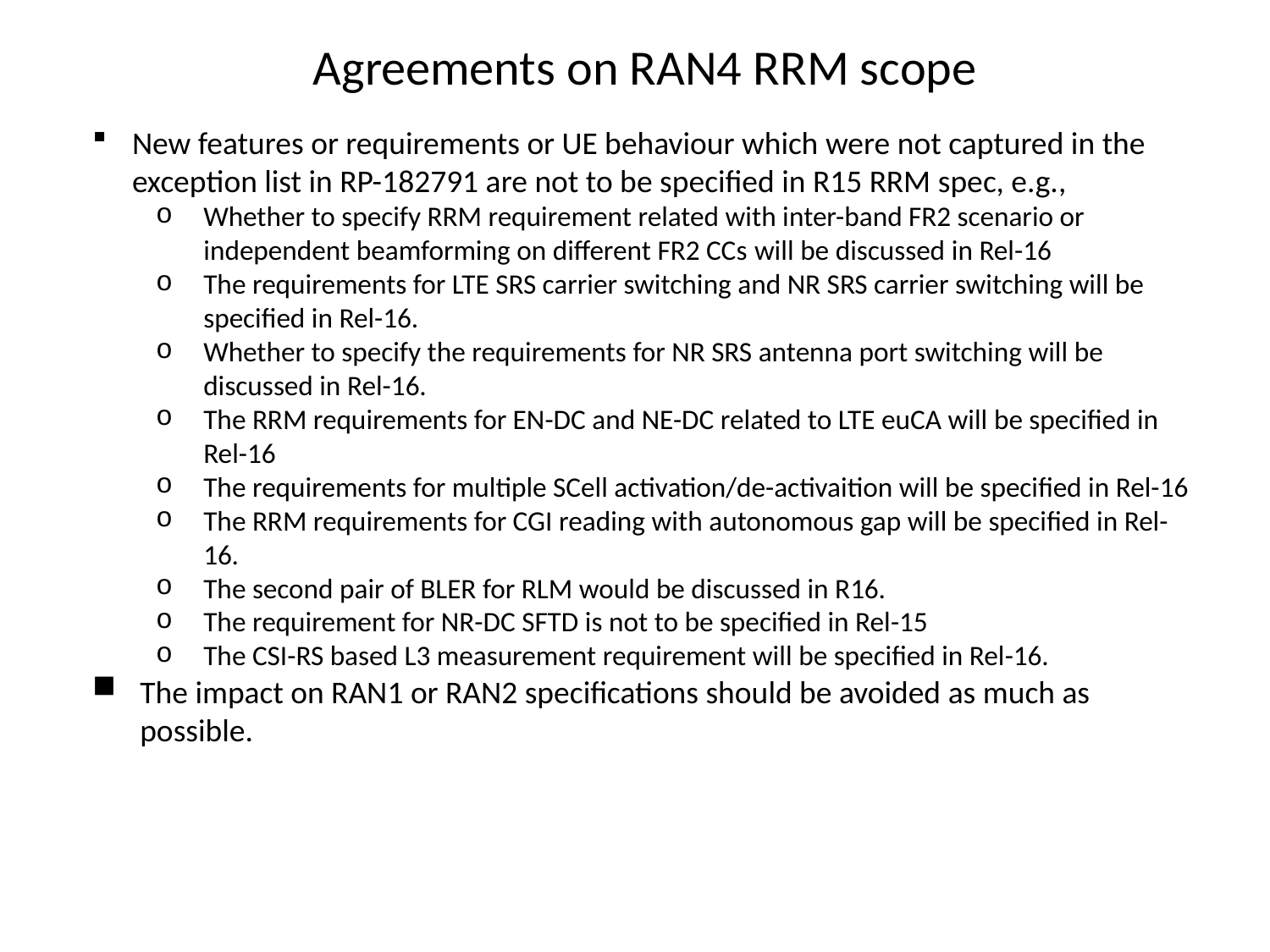

# Agreements on RAN4 RRM scope
New features or requirements or UE behaviour which were not captured in the exception list in RP-182791 are not to be specified in R15 RRM spec, e.g.,
Whether to specify RRM requirement related with inter-band FR2 scenario or independent beamforming on different FR2 CCs will be discussed in Rel-16
The requirements for LTE SRS carrier switching and NR SRS carrier switching will be specified in Rel-16.
Whether to specify the requirements for NR SRS antenna port switching will be discussed in Rel-16.
The RRM requirements for EN-DC and NE-DC related to LTE euCA will be specified in Rel-16
The requirements for multiple SCell activation/de-activaition will be specified in Rel-16
The RRM requirements for CGI reading with autonomous gap will be specified in Rel-16.
The second pair of BLER for RLM would be discussed in R16.
The requirement for NR-DC SFTD is not to be specified in Rel-15
The CSI-RS based L3 measurement requirement will be specified in Rel-16.
The impact on RAN1 or RAN2 specifications should be avoided as much as possible.